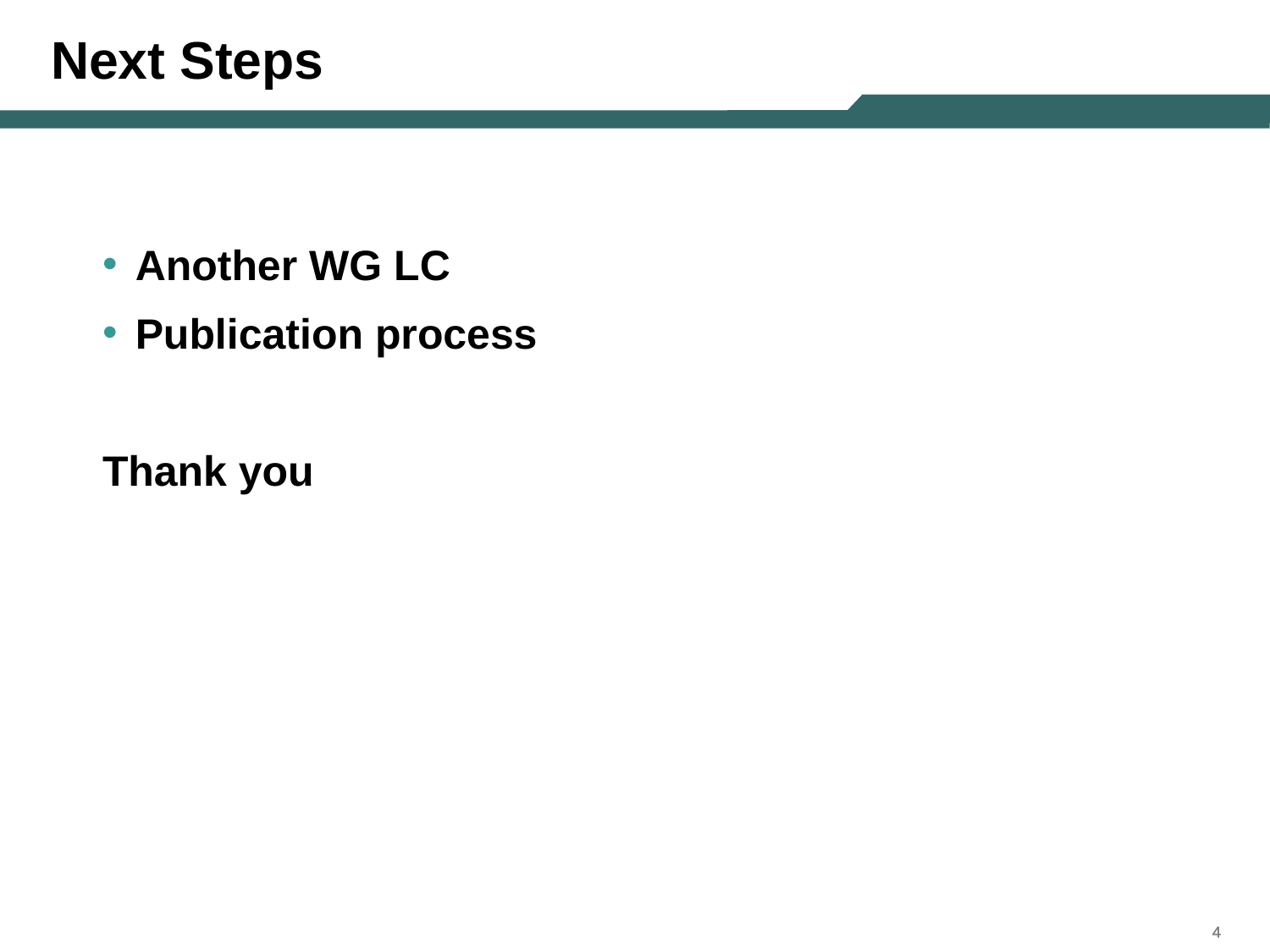

# Next Steps
Another WG LC
Publication process

Thank you